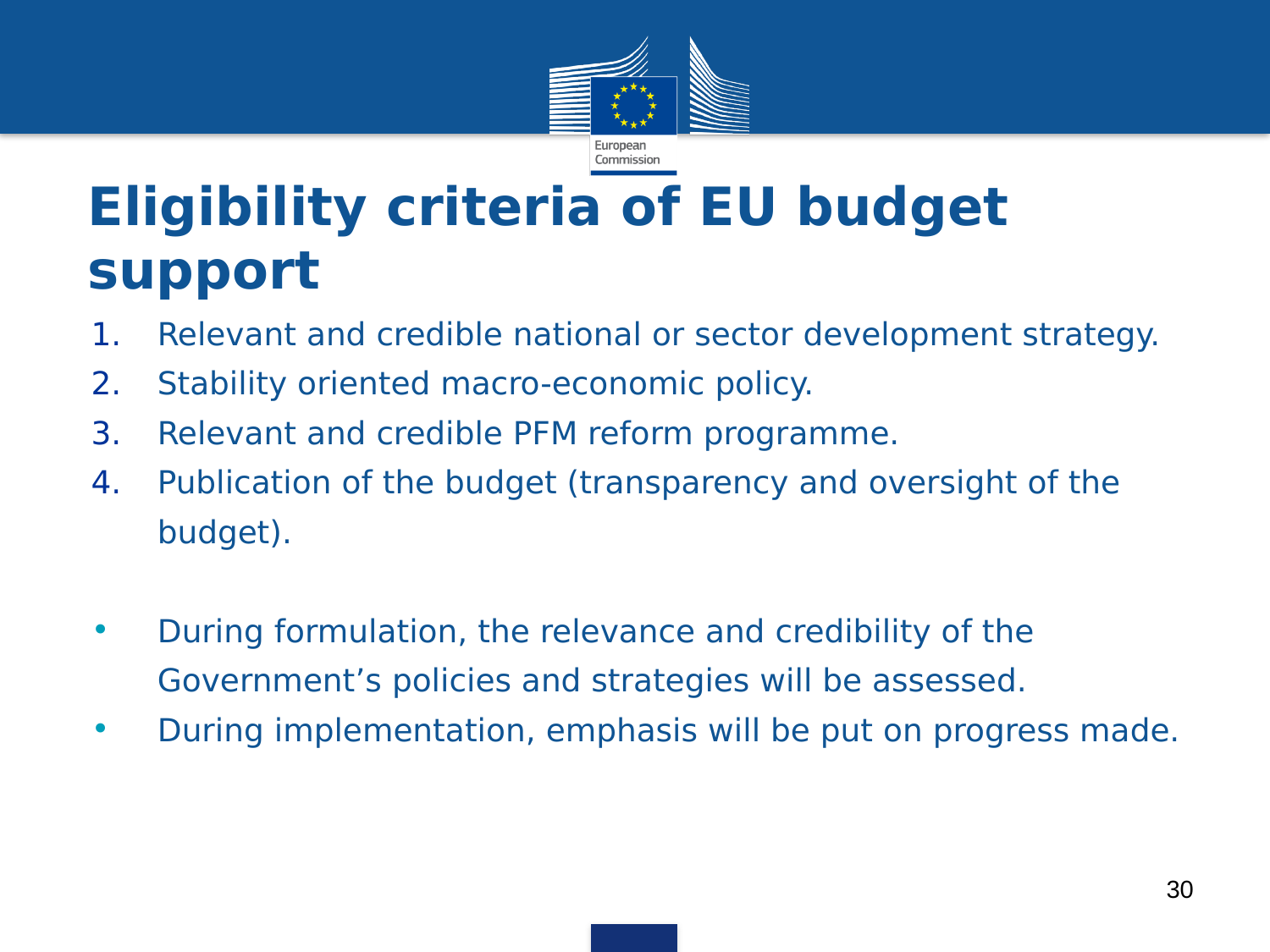

# Eligibility criteria of EU budget support
Relevant and credible national or sector development strategy.
Stability oriented macro-economic policy.
Relevant and credible PFM reform programme.
Publication of the budget (transparency and oversight of the budget).

During formulation, the relevance and credibility of the Government’s policies and strategies will be assessed.
During implementation, emphasis will be put on progress made.
30